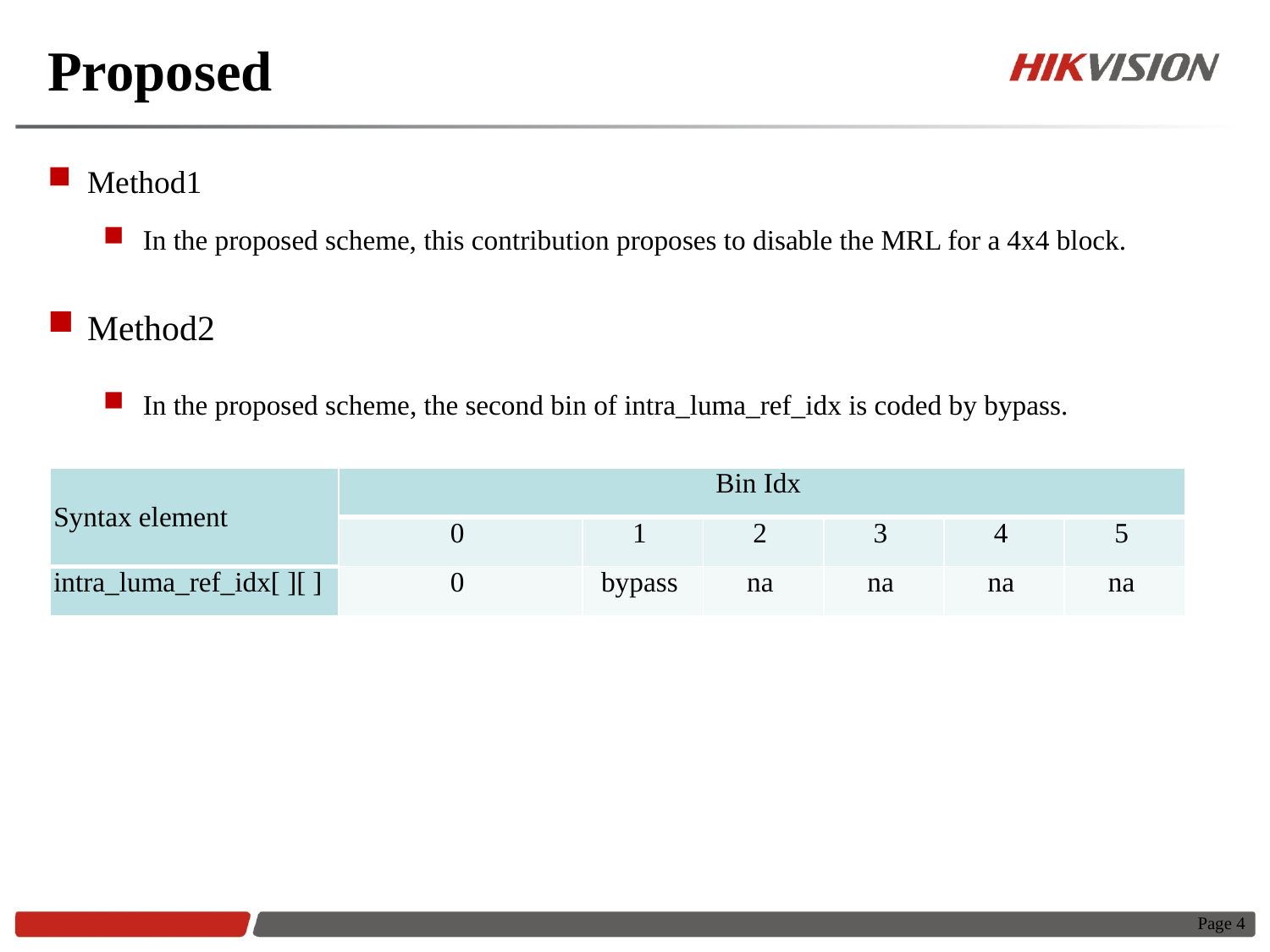

# Proposed
Method1
In the proposed scheme, this contribution proposes to disable the MRL for a 4x4 block.
Method2
In the proposed scheme, the second bin of intra_luma_ref_idx is coded by bypass.

| Syntax element | Bin Idx |  |  |  |  |  |
| --- | --- | --- | --- | --- | --- | --- |
|  | 0 | 1 | 2 | 3 | 4 | 5 |
| intra\_luma\_ref\_idx[ ][ ] | 0 | bypass | na | na | na | na |
Page 4